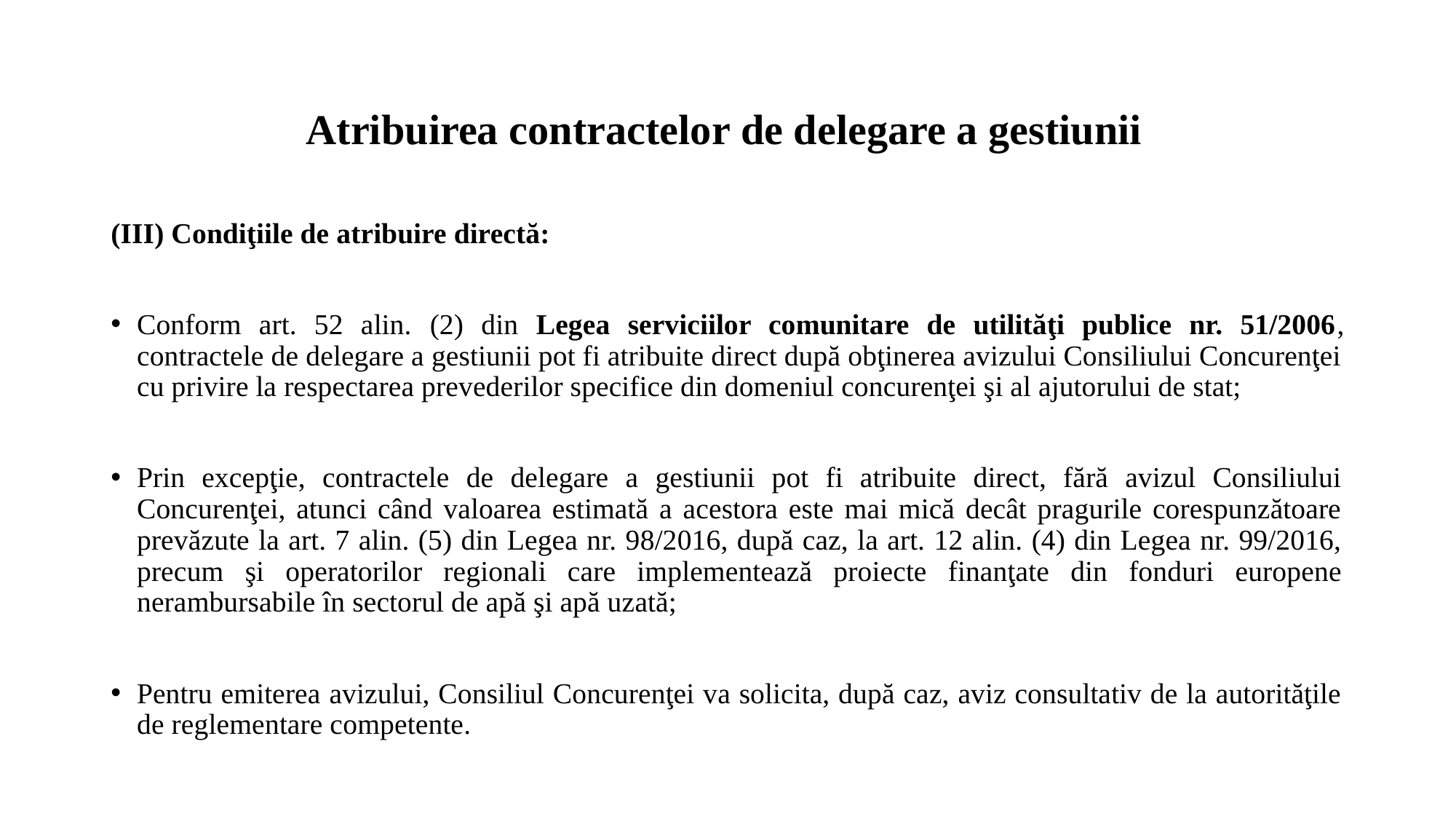

# Atribuirea contractelor de delegare a gestiunii

(III) Condiţiile de atribuire directă:

Conform art. 52 alin. (2) din Legea serviciilor comunitare de utilităţi publice nr. 51/2006, contractele de delegare a gestiunii pot fi atribuite direct după obţinerea avizului Consiliului Concurenţei cu privire la respectarea prevederilor specifice din domeniul concurenţei şi al ajutorului de stat;

Prin excepţie, contractele de delegare a gestiunii pot fi atribuite direct, fără avizul Consiliului Concurenţei, atunci când valoarea estimată a acestora este mai mică decât pragurile corespunzătoare prevăzute la art. 7 alin. (5) din Legea nr. 98/2016, după caz, la art. 12 alin. (4) din Legea nr. 99/2016, precum şi operatorilor regionali care implementează proiecte finanţate din fonduri europene nerambursabile în sectorul de apă şi apă uzată;

Pentru emiterea avizului, Consiliul Concurenţei va solicita, după caz, aviz consultativ de la autorităţile de reglementare competente.